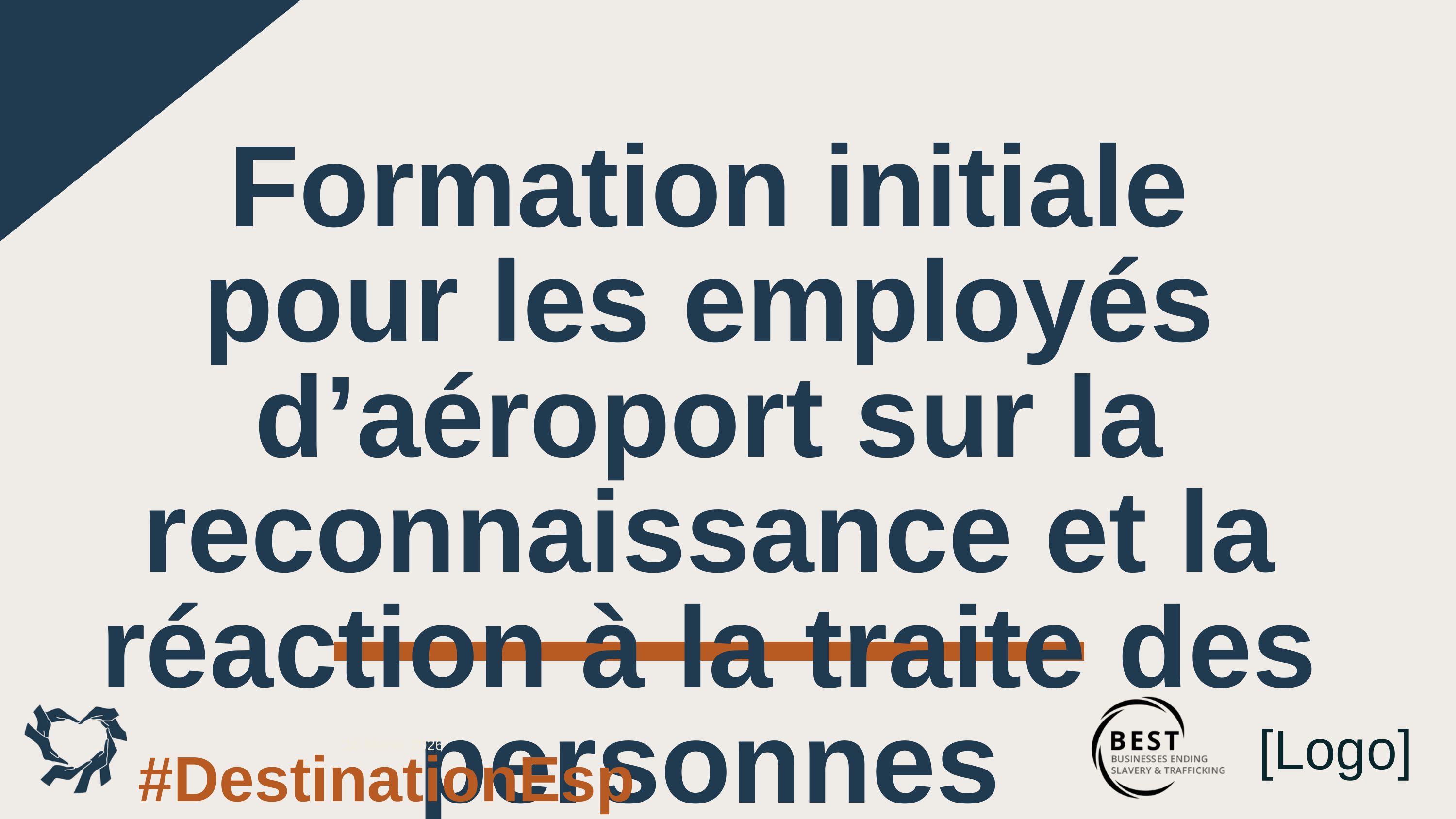

Formation initiale pour les employés d’aéroport sur la reconnaissance et la réaction à la traite des personnes

#DestinationEspoir

[Logo]
16 février 2026